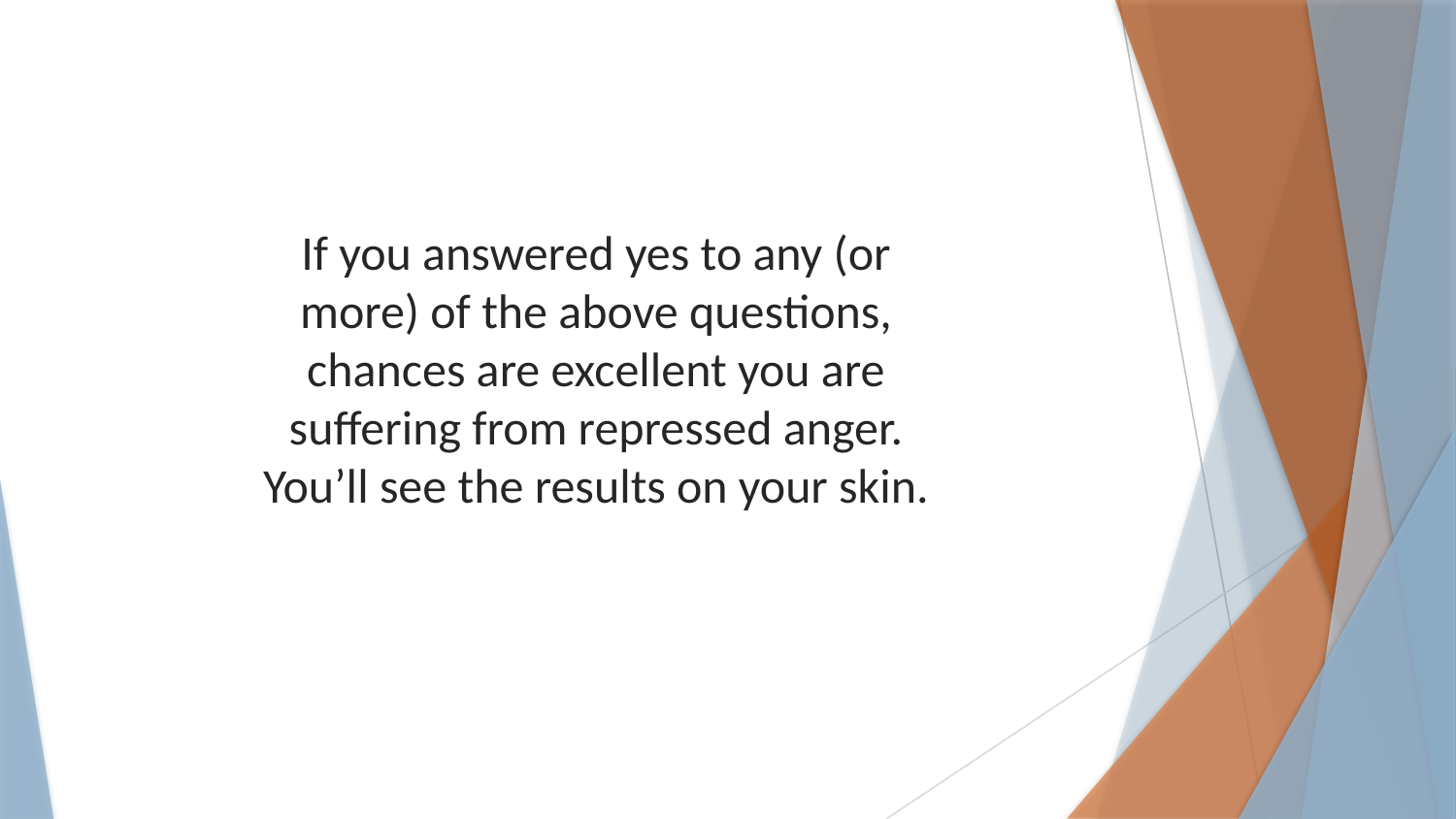

If you answered yes to any (or more) of the above questions, chances are excellent you are suffering from repressed anger. You’ll see the results on your skin.